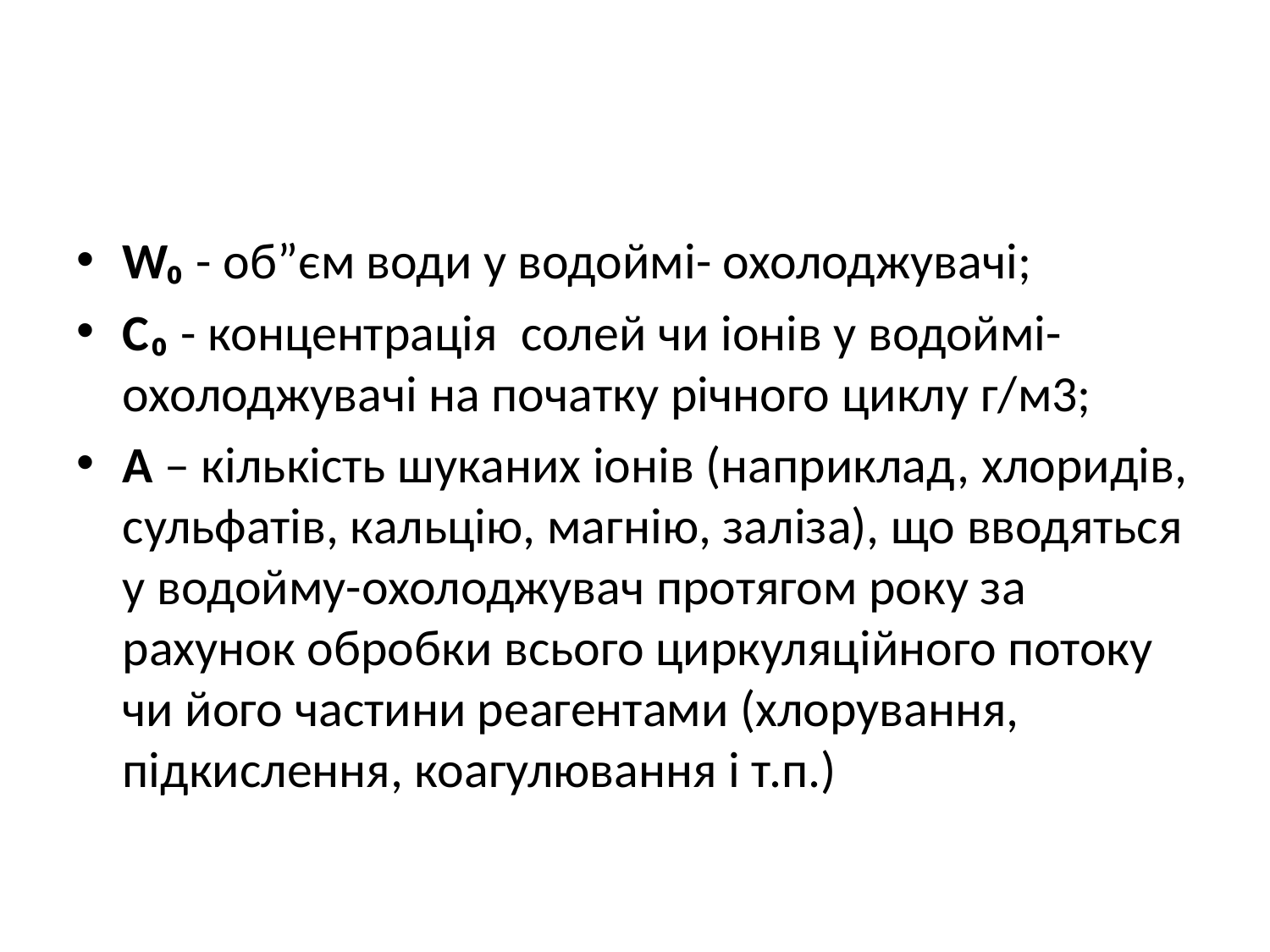

#
W₀ - об”єм води у водоймі- охолоджувачі;
C₀ - концентрація  солей чи іонів у водоймі-охолоджувачі на початку річного циклу г/м3;
А – кількість шуканих іонів (наприклад, хлоридів, сульфатів, кальцію, магнію, заліза), що вводяться у водойму-охолоджувач протягом року за рахунок обробки всього циркуляційного потоку чи його частини реагентами (хлорування, підкислення, коагулювання і т.п.)